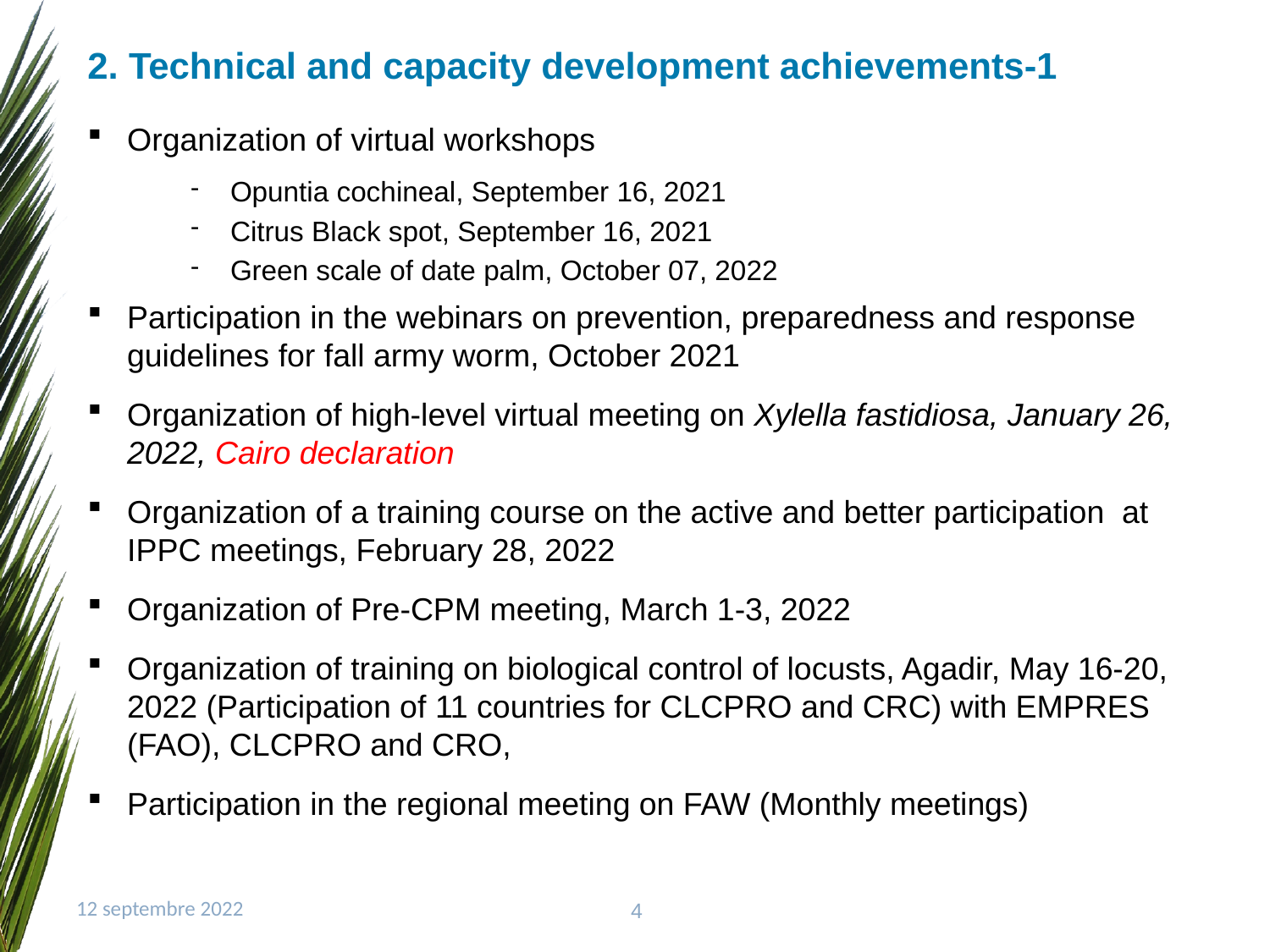

# 2. Technical and capacity development achievements-1

Organization of virtual workshops
Opuntia cochineal, September 16, 2021
Citrus Black spot, September 16, 2021
Green scale of date palm, October 07, 2022
Participation in the webinars on prevention, preparedness and response guidelines for fall army worm, October 2021
Organization of high-level virtual meeting on Xylella fastidiosa, January 26, 2022, Cairo declaration
Organization of a training course on the active and better participation  at IPPC meetings, February 28, 2022
Organization of Pre-CPM meeting, March 1-3, 2022
Organization of training on biological control of locusts, Agadir, May 16-20, 2022 (Participation of 11 countries for CLCPRO and CRC) with EMPRES (FAO), CLCPRO and CRO,
Participation in the regional meeting on FAW (Monthly meetings)

12 septembre 2022
4